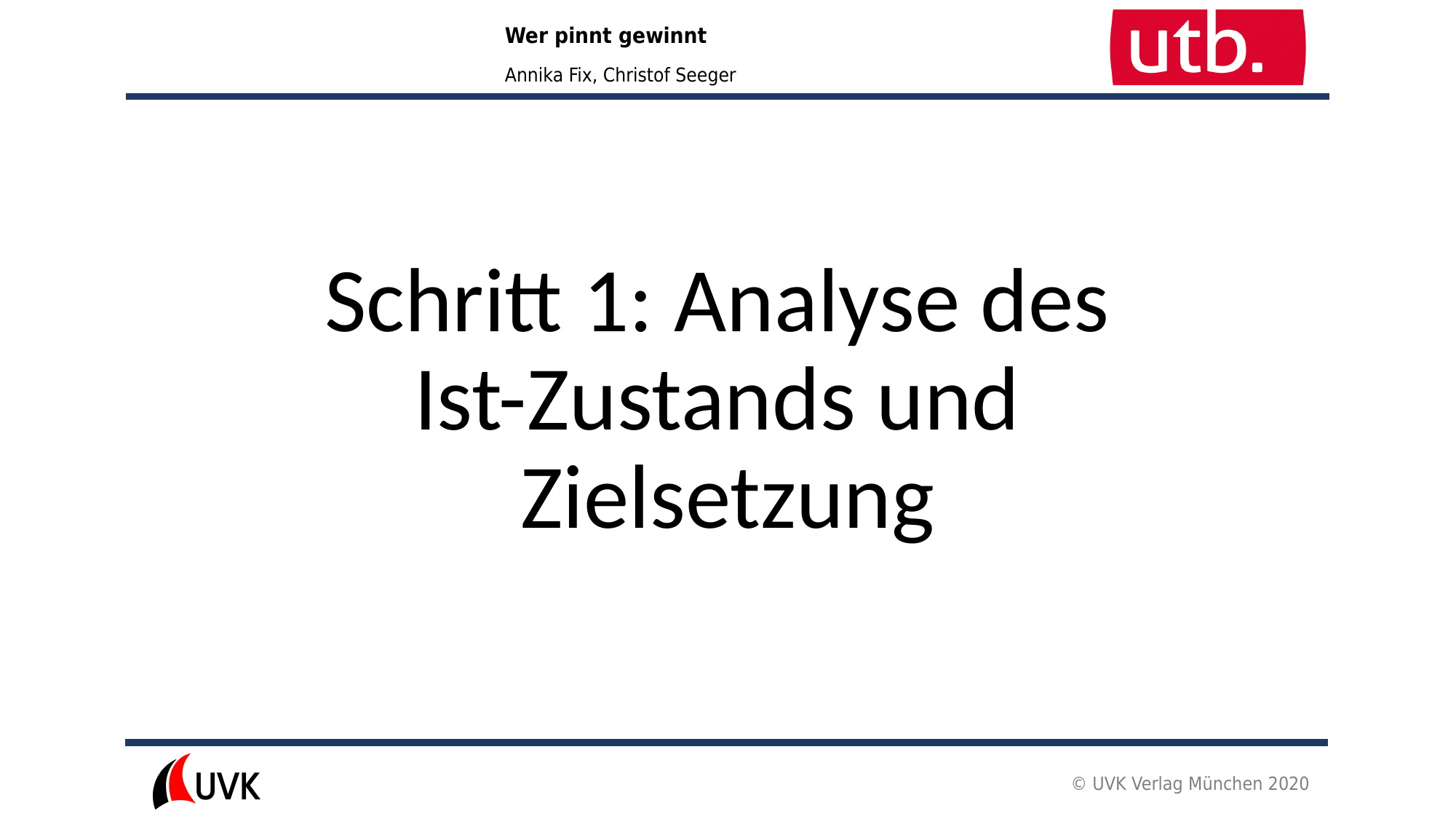

# Schritt 1: Analyse des Ist-Zustands und Zielsetzung